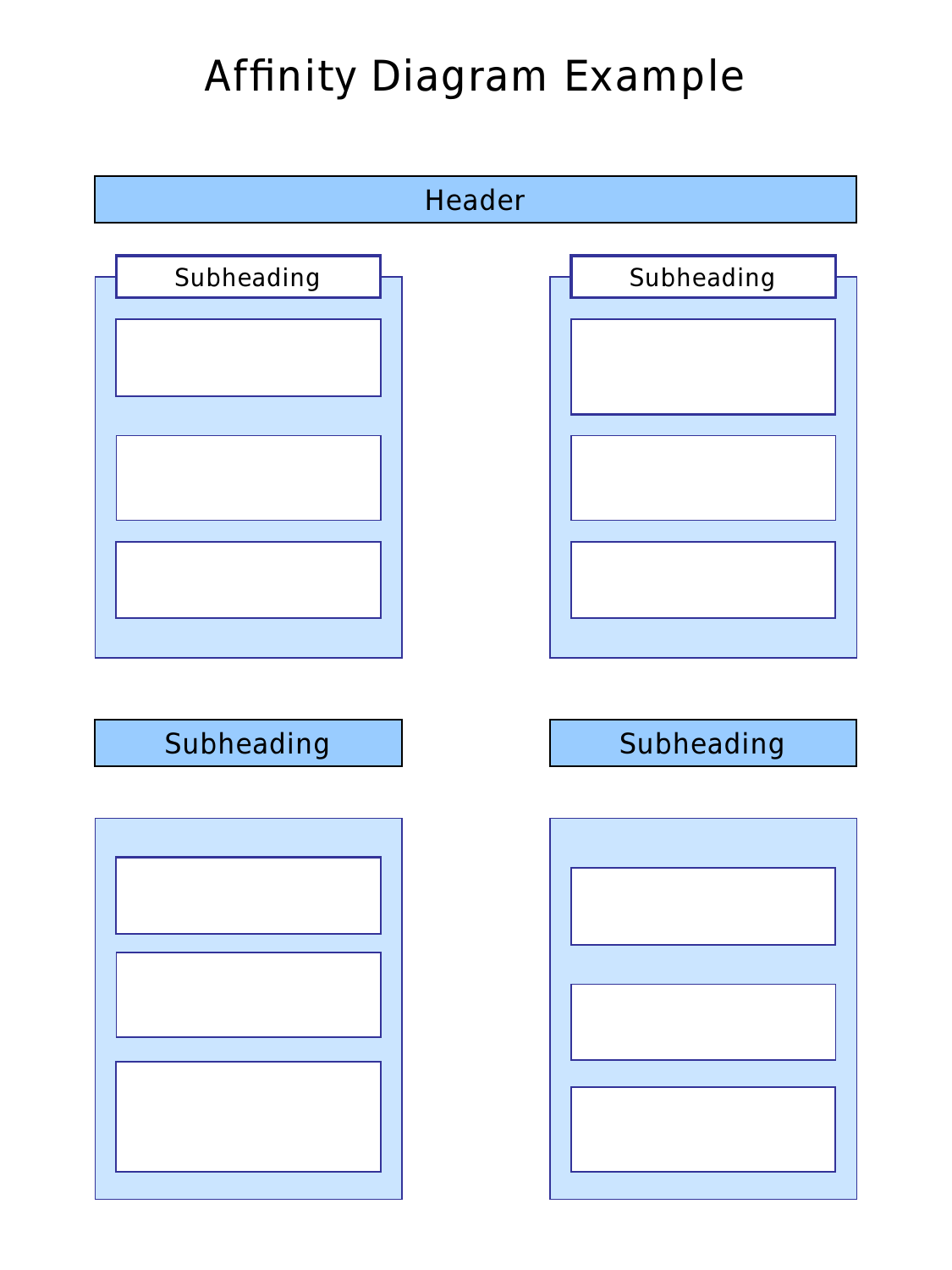

Affinity Diagram Example
Header
Subheading
Subheading

Subheading
Subheading